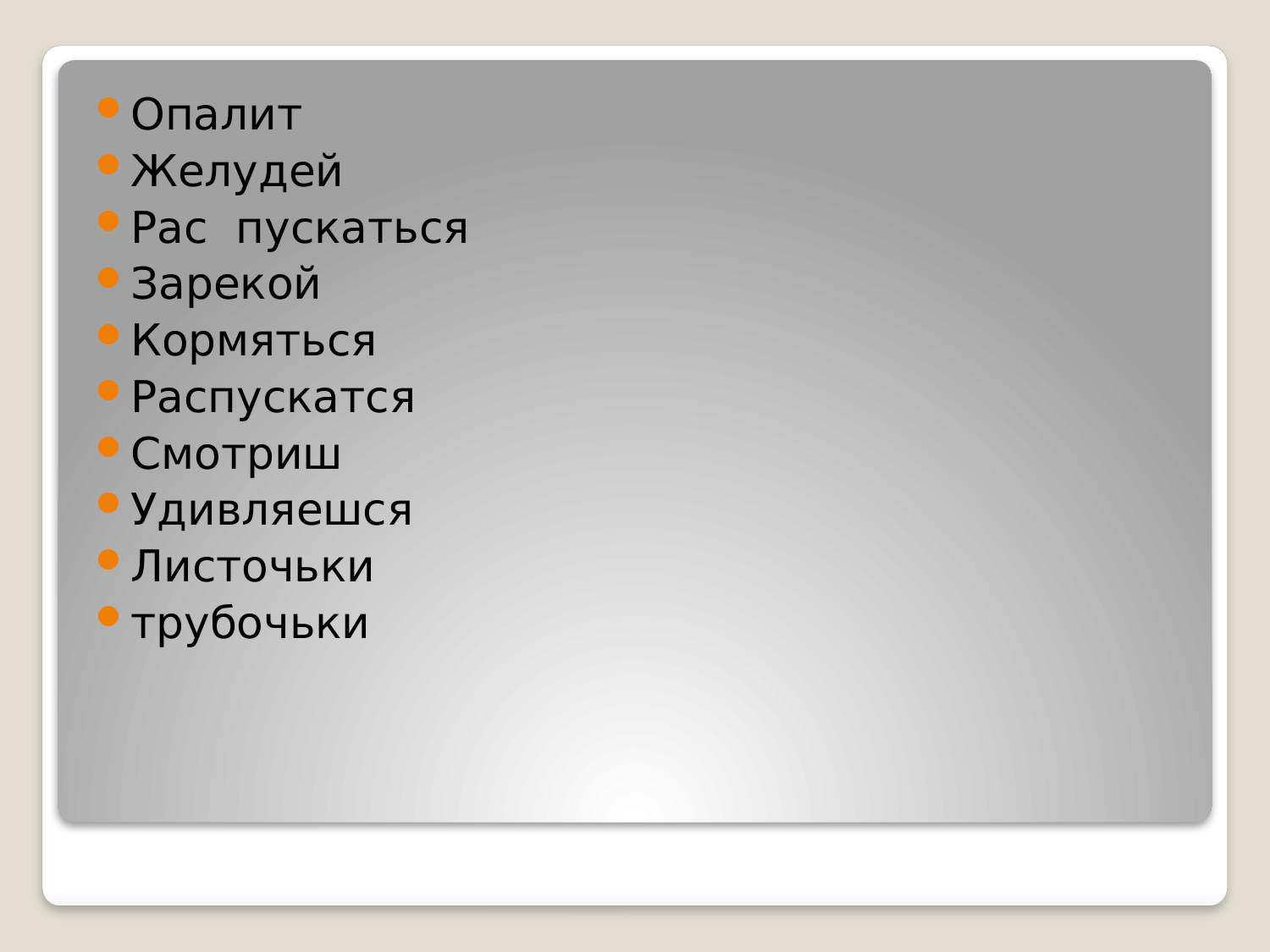

Опалит
Желудей
Рас  пускаться
Зарекой
Кормяться
Распускатся
Смотриш
Удивляешся
Листочьки
трубочьки
#